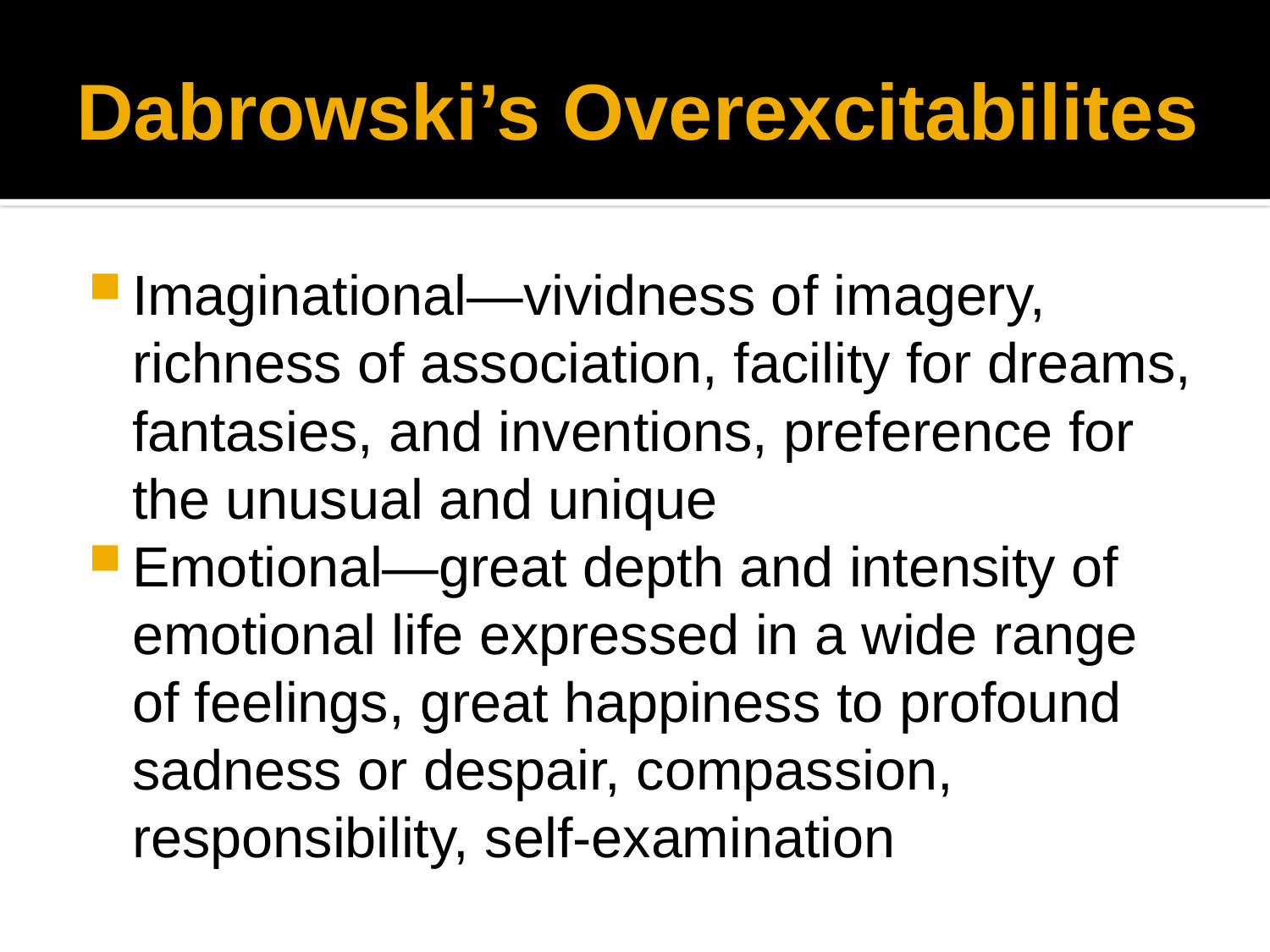

# Dabrowski’s Overexcitabilites
Imaginational—vividness of imagery, richness of association, facility for dreams, fantasies, and inventions, preference for the unusual and unique
Emotional—great depth and intensity of emotional life expressed in a wide range of feelings, great happiness to profound sadness or despair, compassion, responsibility, self-examination